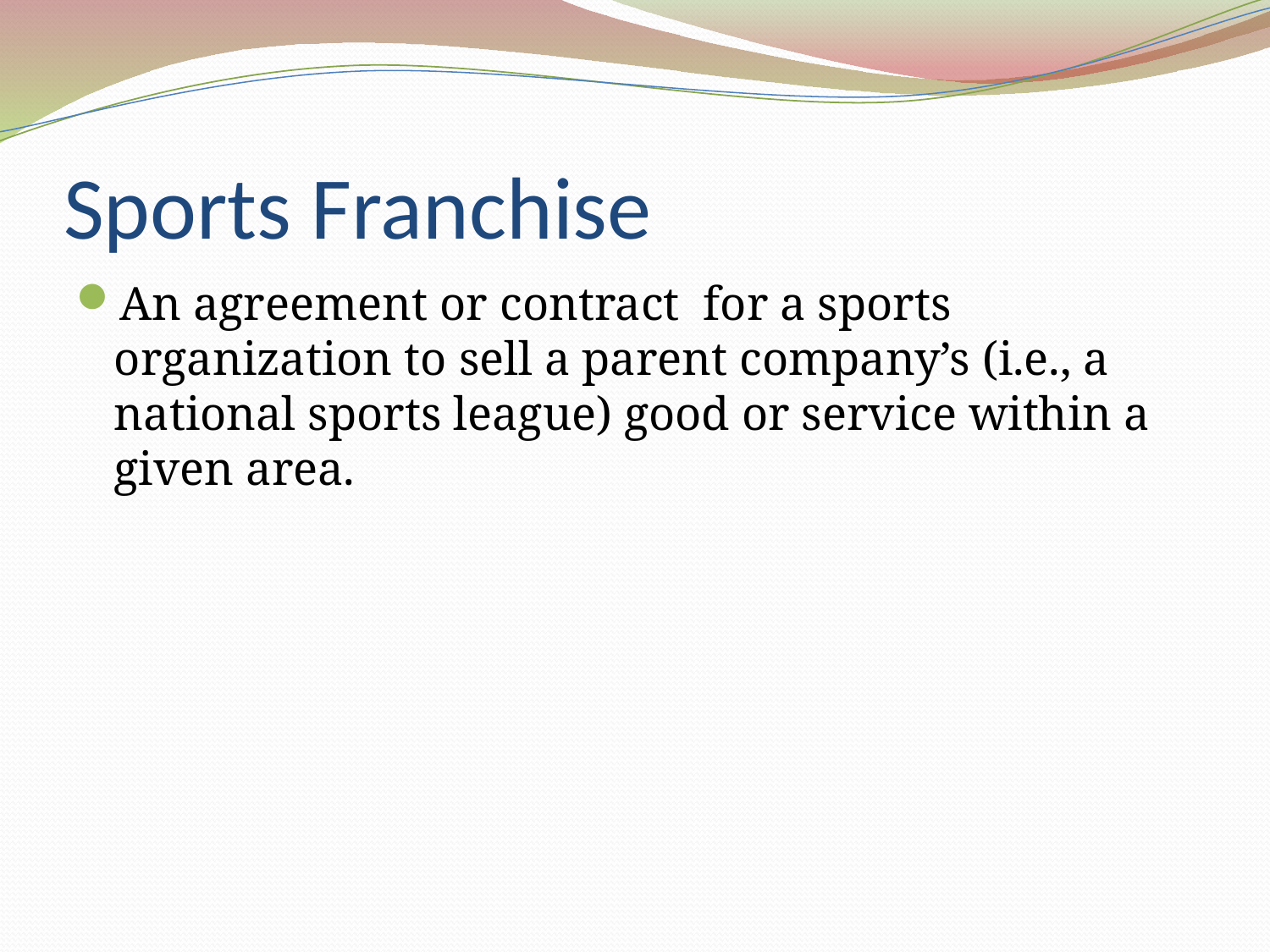

# Sports Franchise
An agreement or contract  for a sports organization to sell a parent company’s (i.e., a national sports league) good or service within a given area.